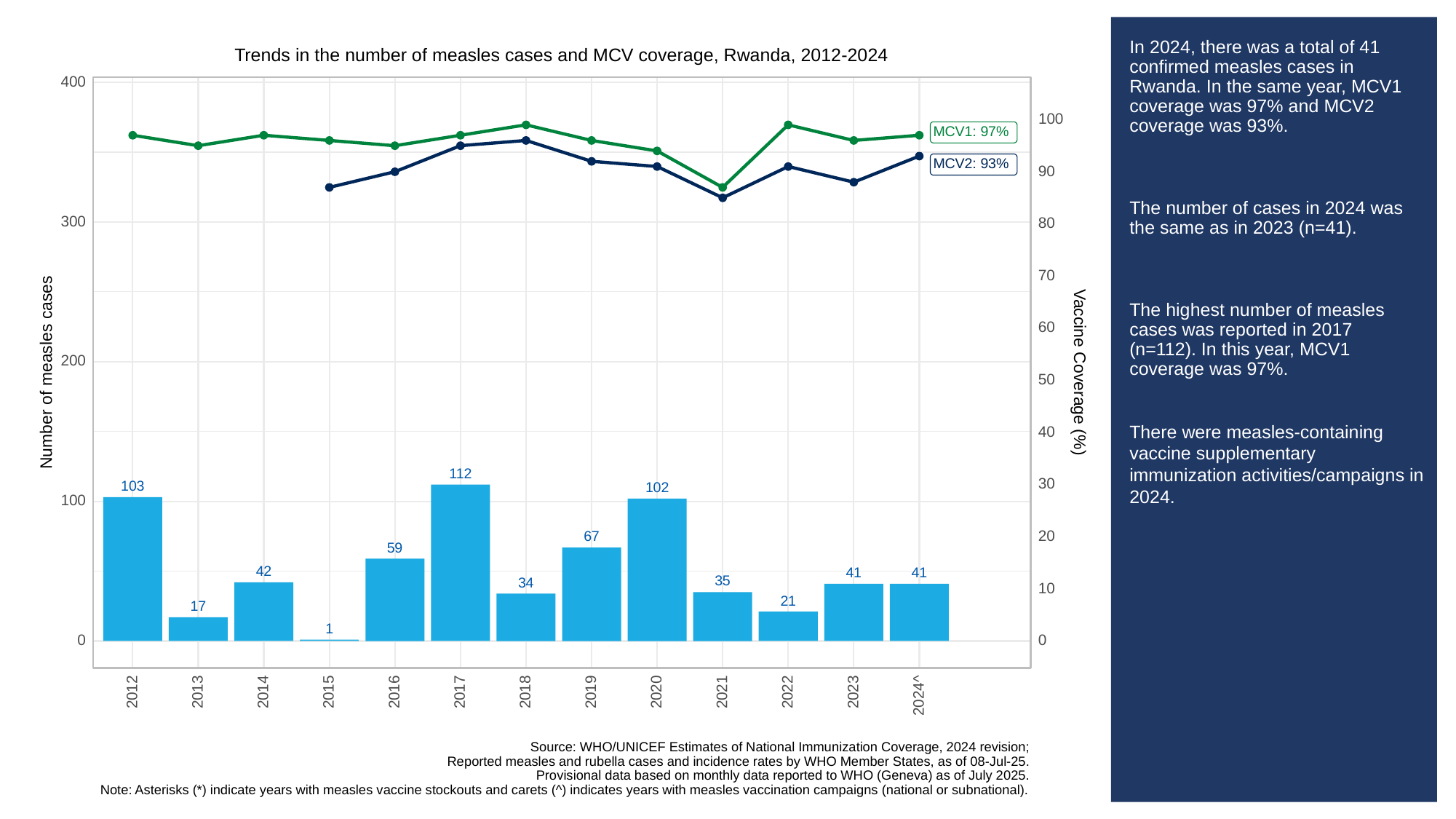

# In 2024, there was a total of 41 confirmed measles cases in Rwanda. In the same year, MCV1 coverage was 97% and MCV2 coverage was 93%.

The number of cases in 2024 was the same as in 2023 (n=41).

The highest number of measles cases was reported in 2017 (n=112). In this year, MCV1 coverage was 97%.

There were measles-containing vaccine supplementary immunization activities/campaigns in 2024.

Trends in the number of measles cases and MCV coverage, Rwanda, 2012-2024
400

100

MCV1: 97%

MCV2: 93%

90

300
80

70

60
200

Vaccine Coverage (%)
Number of measles cases
50
40

112
30
103
102

100

20
67
59

42
41
41

35
34

10

21
17

1
0
0

2013
2023
2012
2014
2015
2016
2017
2018
2019
2020
2021
2022
2024^
Source: WHO/UNICEF Estimates of National Immunization Coverage, 2024 revision;
Reported measles and rubella cases and incidence rates by WHO Member States, as of 08-Jul-25.
Provisional data based on monthly data reported to WHO (Geneva) as of July 2025.
Note: Asterisks (*) indicate years with measles vaccine stockouts and carets (^) indicates years with measles vaccination campaigns (national or subnational).